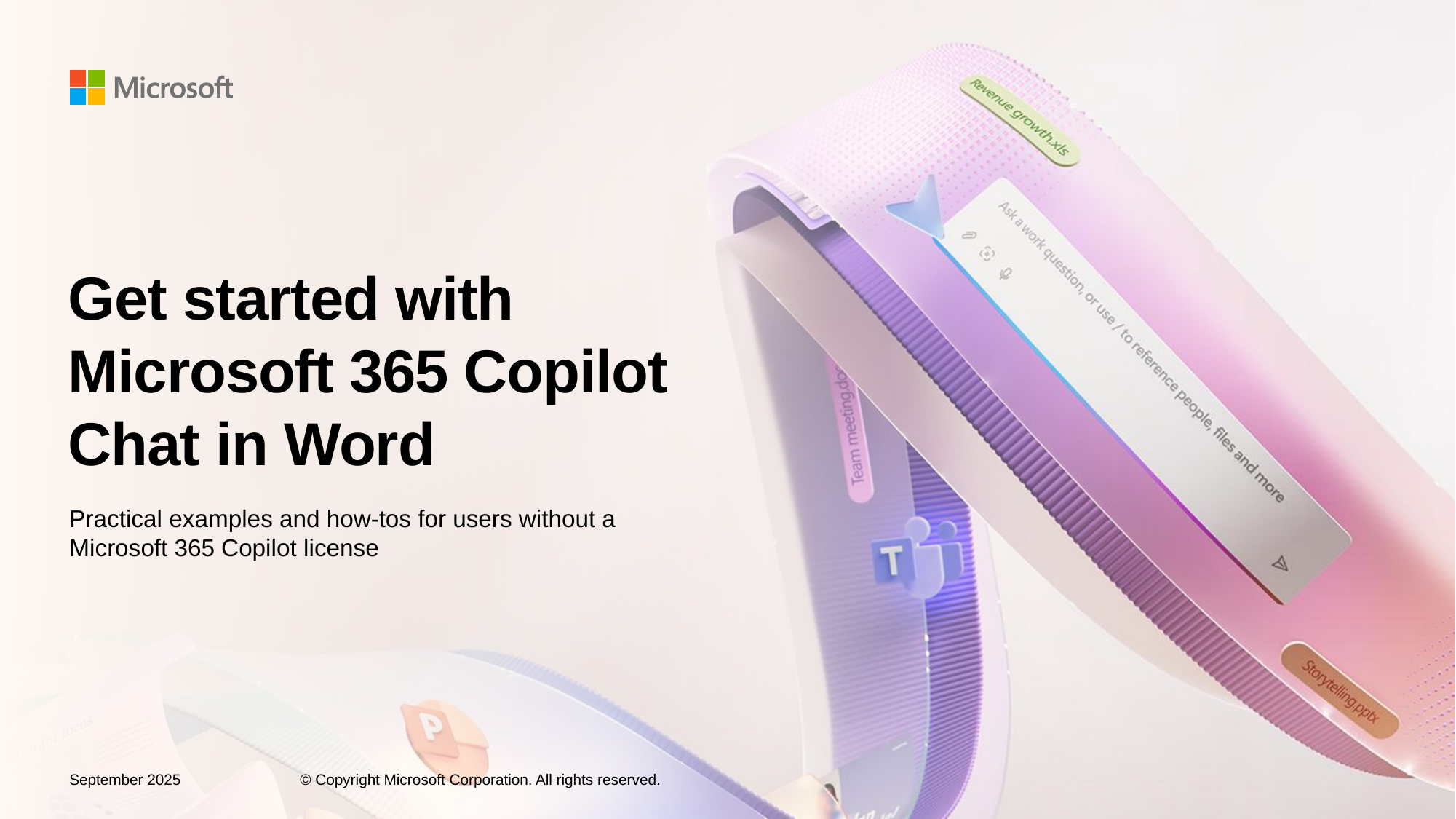

Get started with
Microsoft 365 Copilot Chat in Word
Practical examples and how-tos for users without a Microsoft 365 Copilot license
September 2025